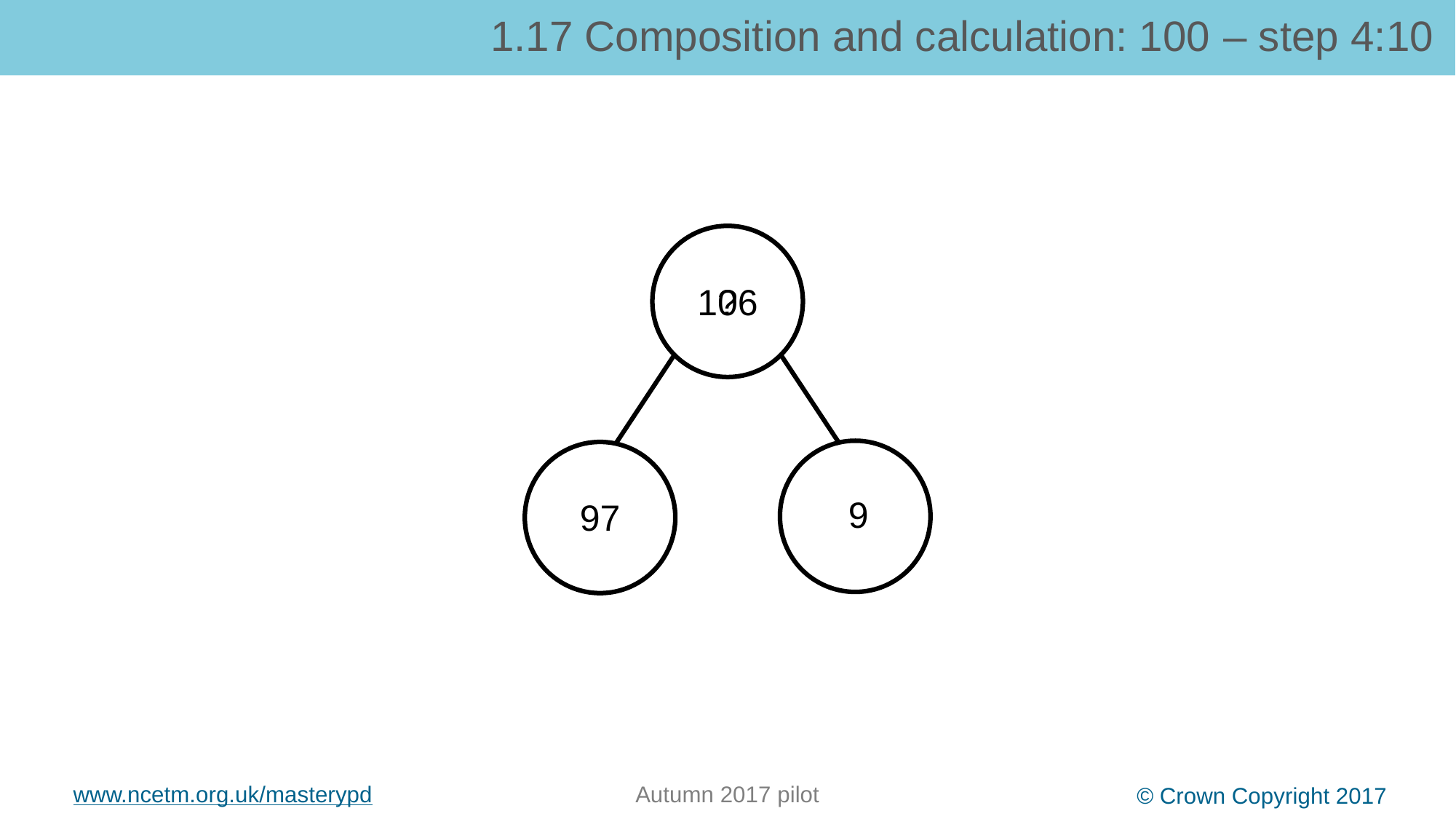

1.17 Composition and calculation: 100 – step 4:10

?
106
9
97